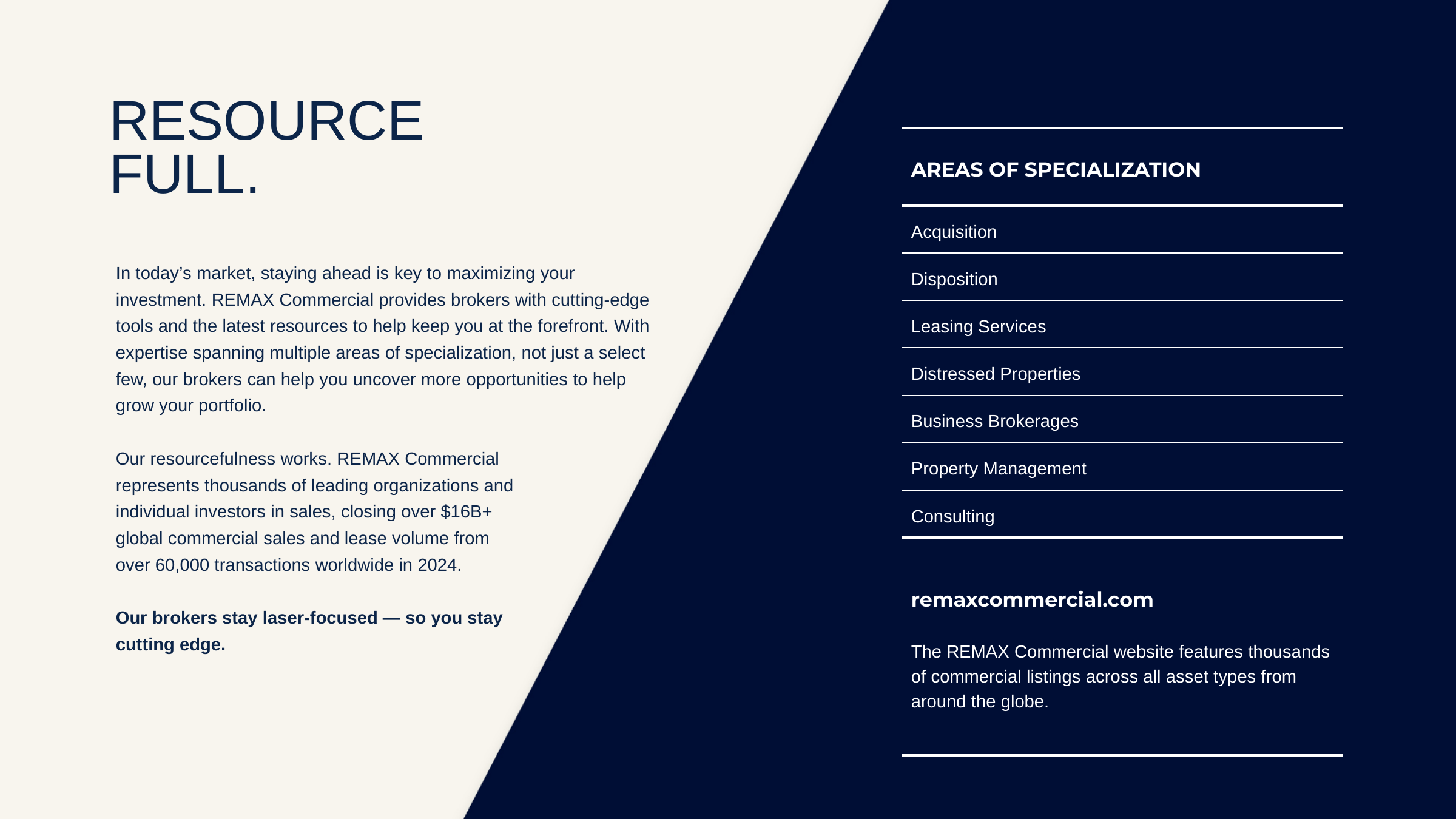

RESOURCE
FULL.
| AREAS OF SPECIALIZATION |
| --- |
| Acquisition |
| Disposition |
| Leasing Services |
| Distressed Properties |
| Business Brokerages |
| Property Management |
| Consulting |
| remaxcommercial.com The REMAX Commercial website features thousands of commercial listings across all asset types from around the globe. |
In today’s market, staying ahead is key to maximizing your investment. REMAX Commercial provides brokers with cutting-edge tools and the latest resources to help keep you at the forefront. With expertise spanning multiple areas of specialization, not just a select few, our brokers can help you uncover more opportunities to help grow your portfolio.

Our resourcefulness works. REMAX Commercial
represents thousands of leading organizations and
individual investors in sales, closing over $16B+
global commercial sales and lease volume from
over 60,000 transactions worldwide in 2024.

Our brokers stay laser-focused — so you stay
cutting edge.